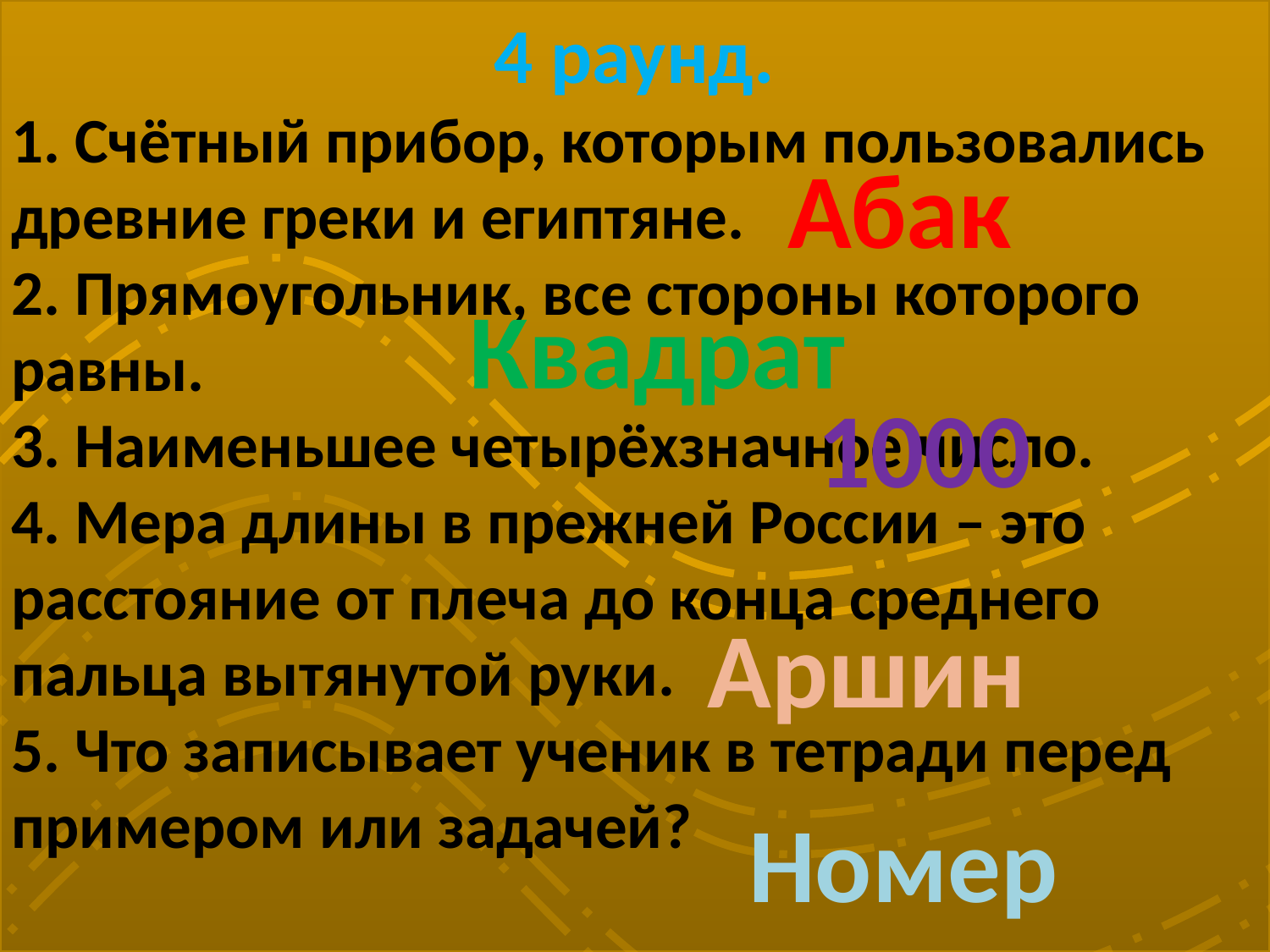

4 раунд.
1. Счётный прибор, которым пользовались древние греки и египтяне.
2. Прямоугольник, все стороны которого равны.
3. Наименьшее четырёхзначное число.
4. Мера длины в прежней России – это расстояние от плеча до конца среднего пальца вытянутой руки.
5. Что записывает ученик в тетради перед примером или задачей?
Абак
Квадрат
1000
Аршин
Номер